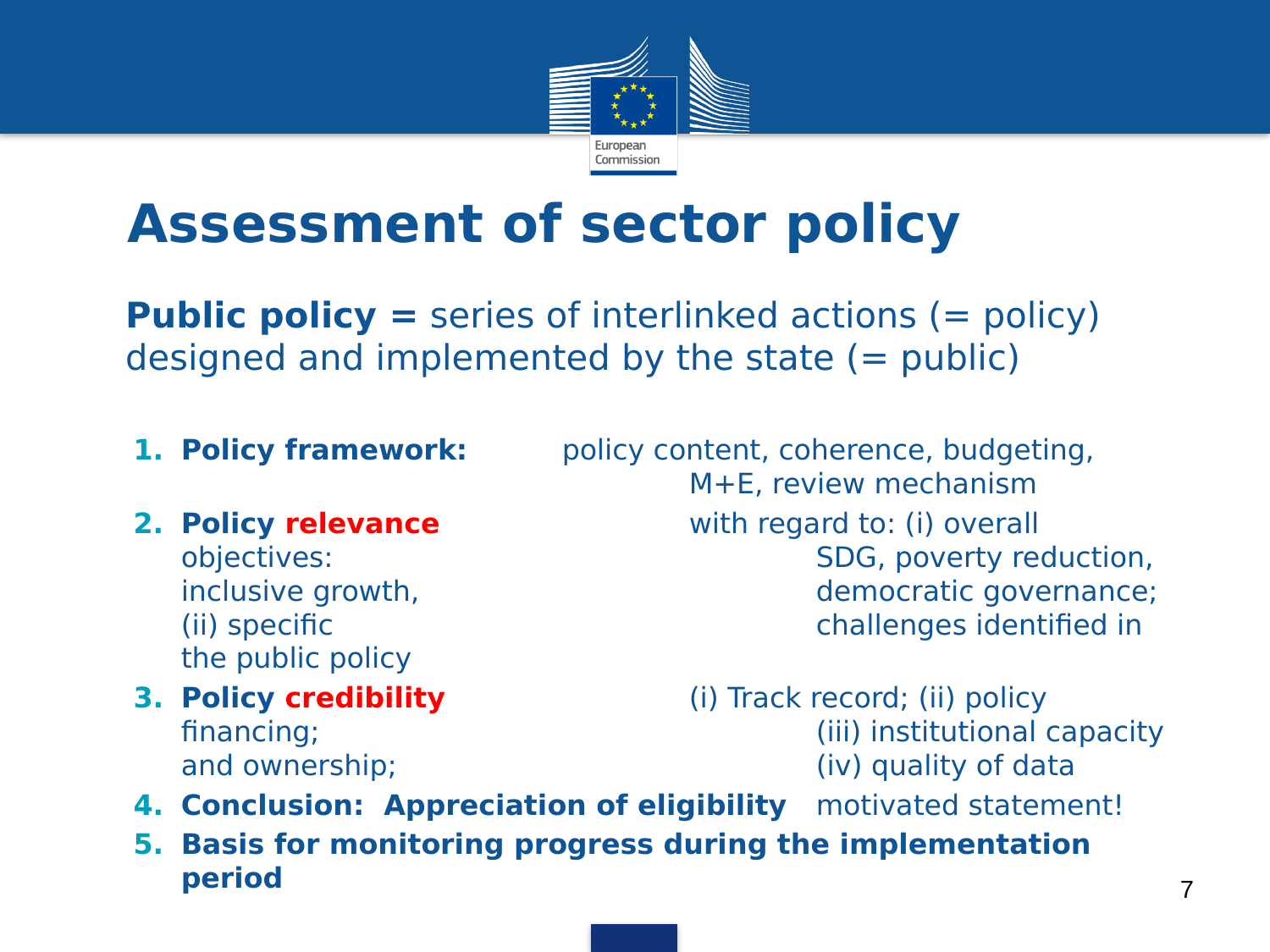

# Assessment of sector policy
Public policy = series of interlinked actions (= policy) designed and implemented by the state (= public)

Policy framework: 	policy content, coherence, budgeting, 				M+E, review mechanism
Policy relevance		with regard to: (i) overall objectives:				SDG, poverty reduction, inclusive growth,				democratic governance; (ii) specific 				challenges identified in the public policy
Policy credibility		(i) Track record; (ii) policy financing; 				(iii) institutional capacity and ownership; 				(iv) quality of data
Conclusion:  Appreciation of eligibility	motivated statement!
Basis for monitoring progress during the implementation period

7